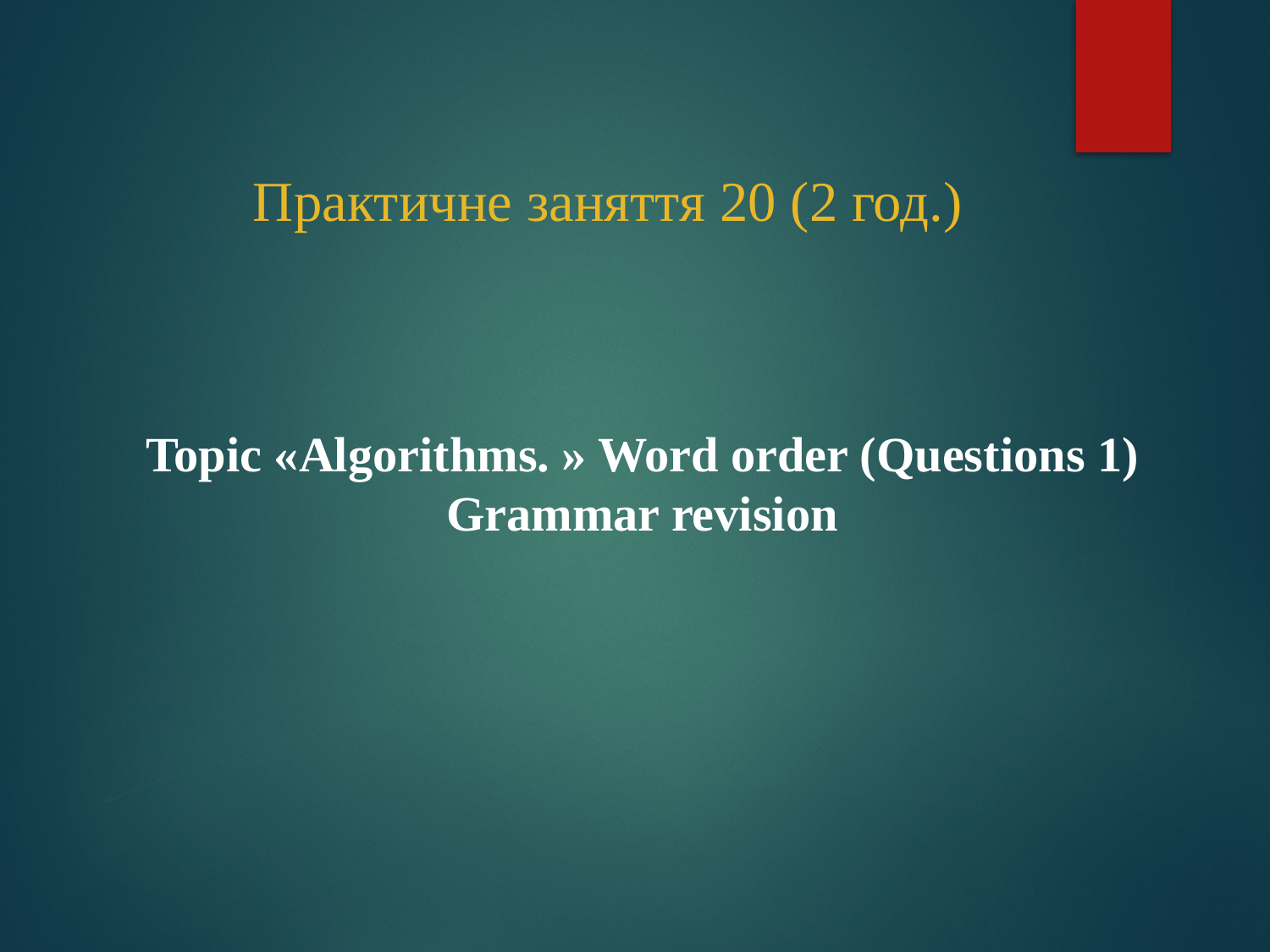

# Практичне заняття 20 (2 год.)
Topic «Algorithms. » Word order (Questions 1) Grammar revision